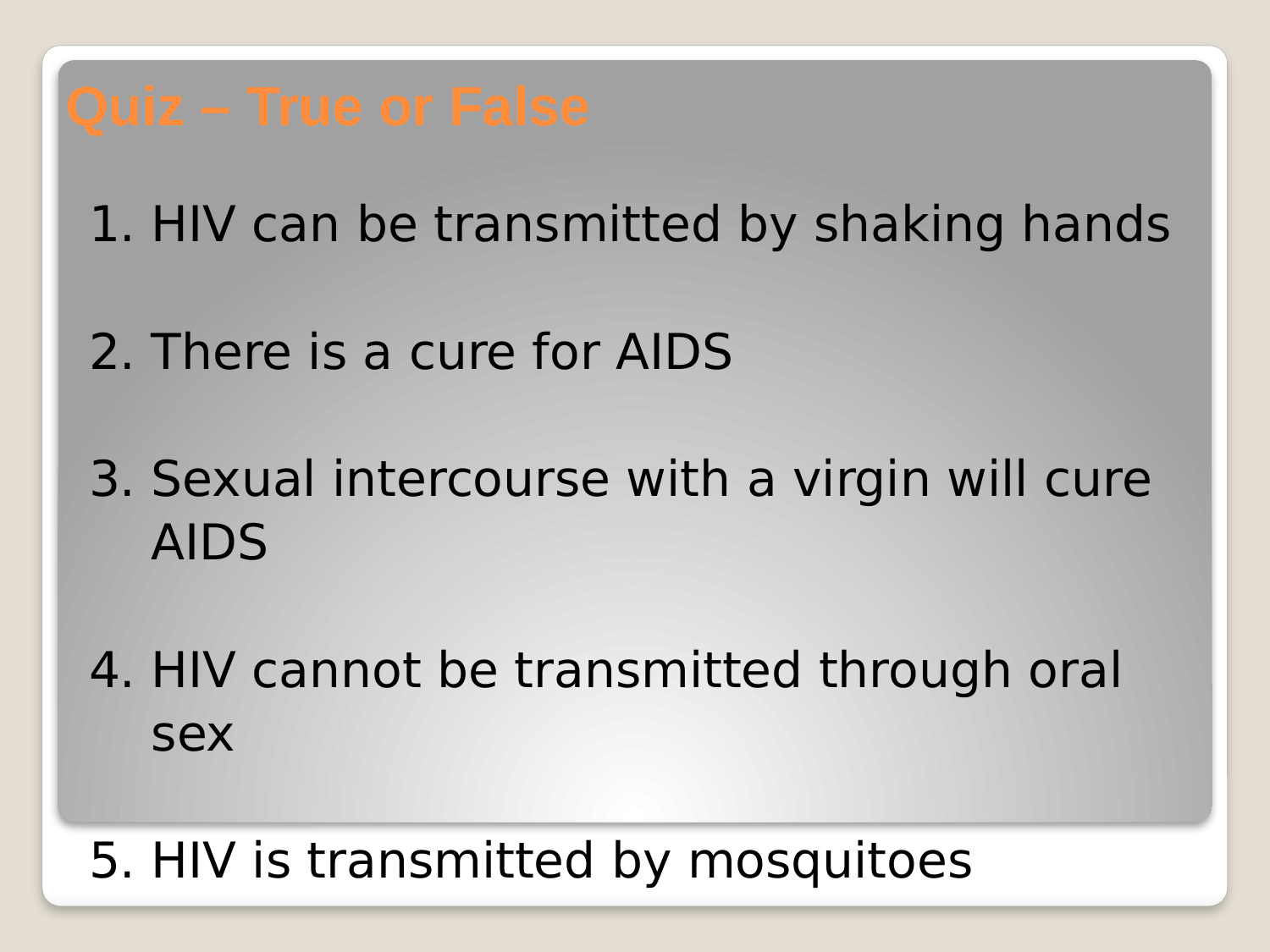

# Quiz – True or False
1. HIV can be transmitted by shaking hands

2. There is a cure for AIDS

3. Sexual intercourse with a virgin will cure
    AIDS

4. HIV cannot be transmitted through oral
    sex

5. HIV is transmitted by mosquitoes